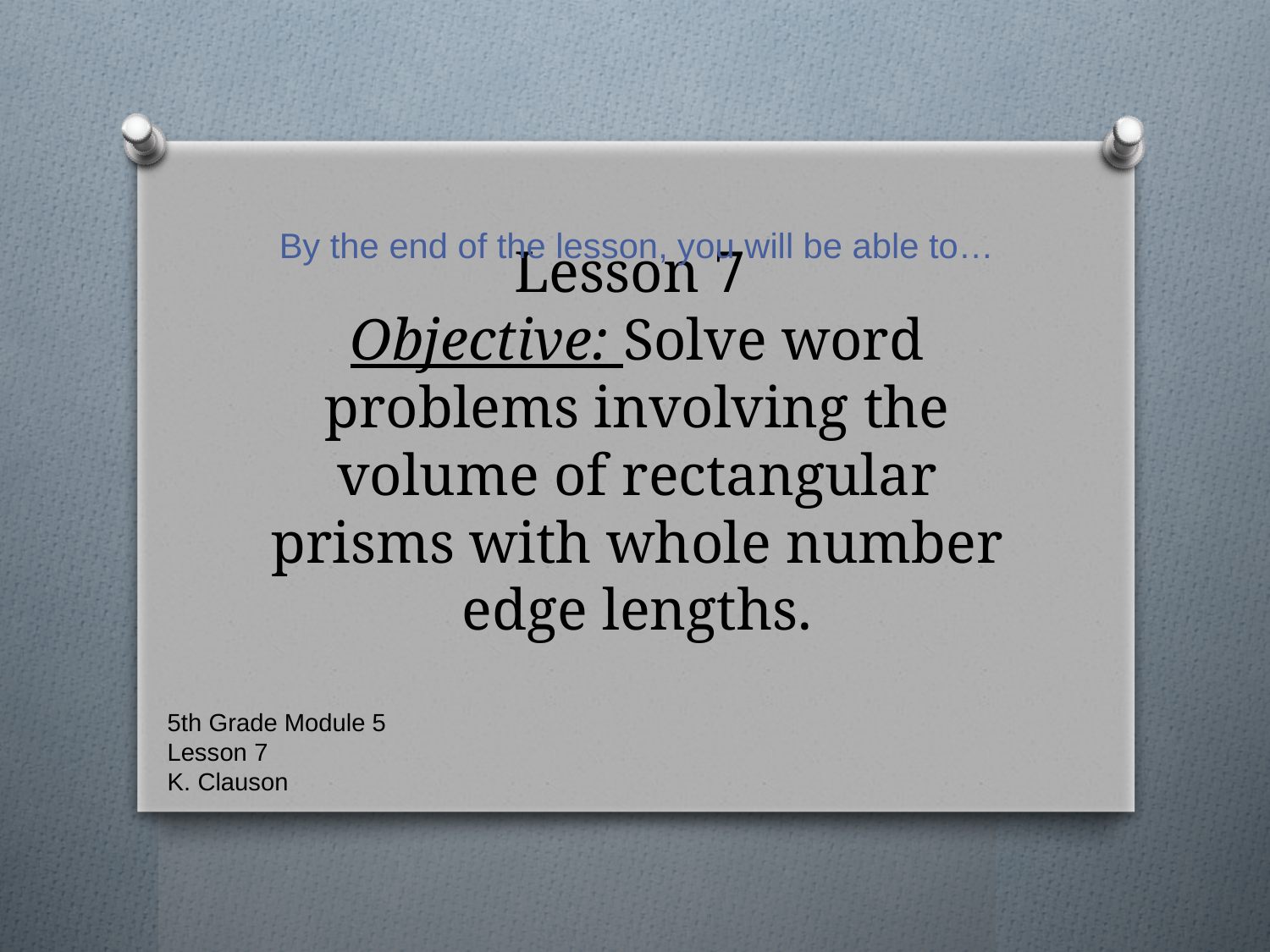

By the end of the lesson, you will be able to…
# Lesson 7 Objective: Solve word problems involving the volume of rectangular prisms with whole number edge lengths.
5th Grade Module 5
Lesson 7
K. Clauson